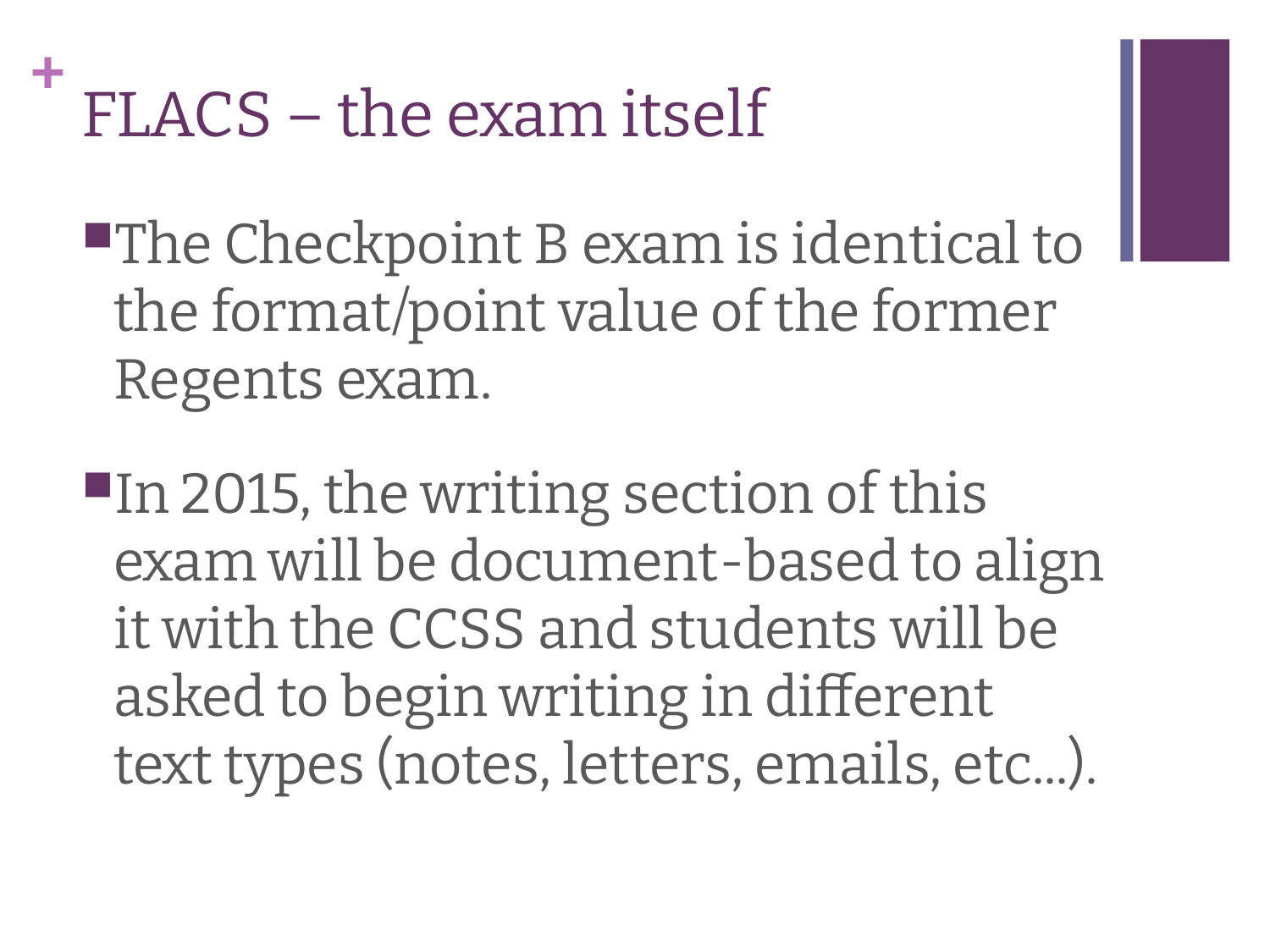

# FLACS – the exam itself
The Checkpoint B exam is identical to the format/point value of the former Regents exam.
In 2015, the writing section of this exam will be document-based to align it with the CCSS and students will be asked to begin writing in different text types (notes, letters, emails, etc...).